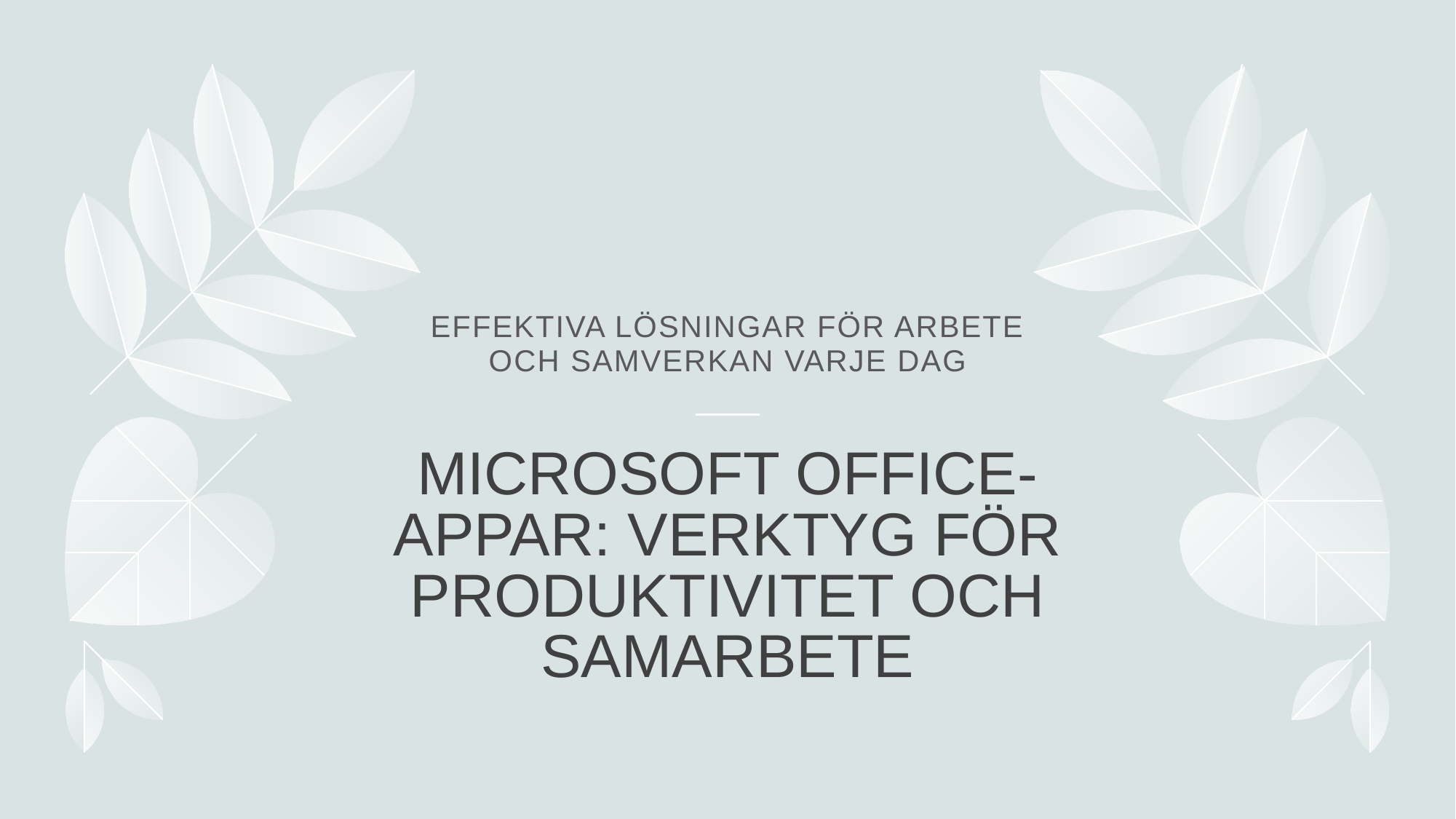

Effektiva lösningar för arbete och samverkan varje dag
# Microsoft Office-appar: Verktyg för produktivitet och samarbete